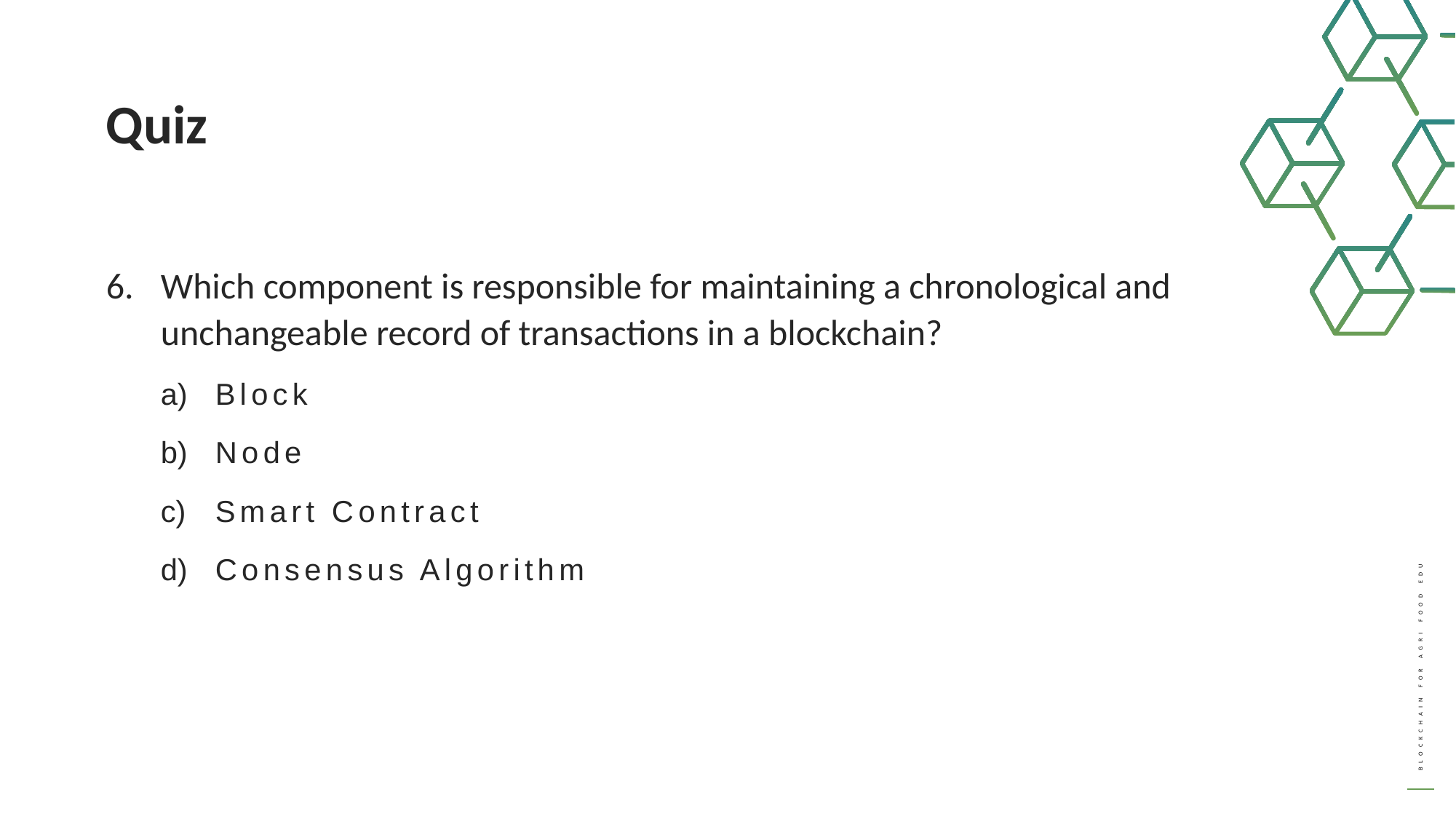

Quiz
Which component is responsible for maintaining a chronological and unchangeable record of transactions in a blockchain?
Block
Node
Smart Contract
Consensus Algorithm